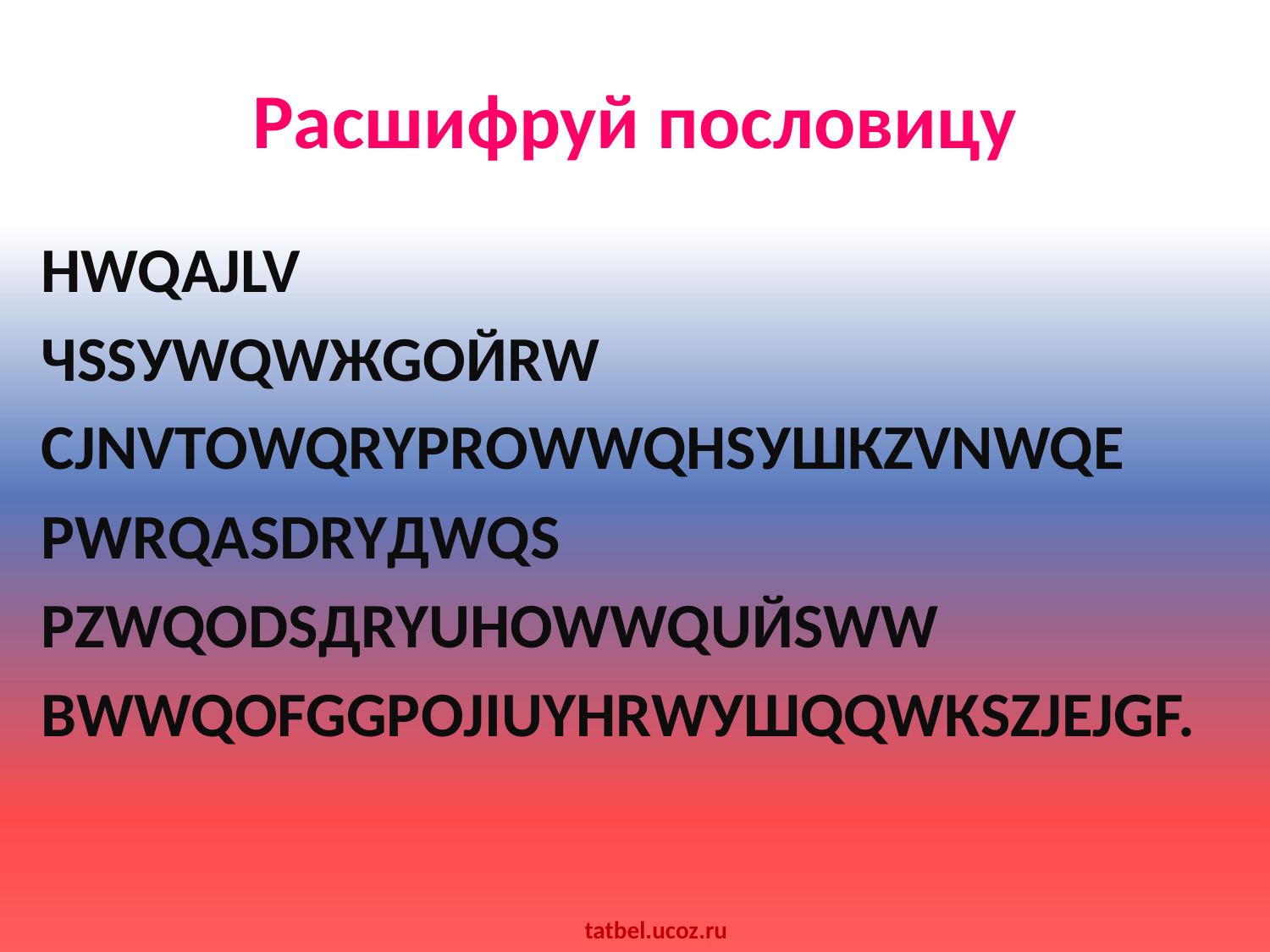

# Расшифруй пословицу
НWQАJLV
ЧSSУWQWЖGОЙRW
СJNVТОWQRYРRОWWQНSУШКZVNWQЕ
РWRQАSDRYДWQS
РZWQОDSДRYUНОWWQUЙSWW
ВWWQОFGGРОJIUYНRWУШQQWКSZJЕJGF.